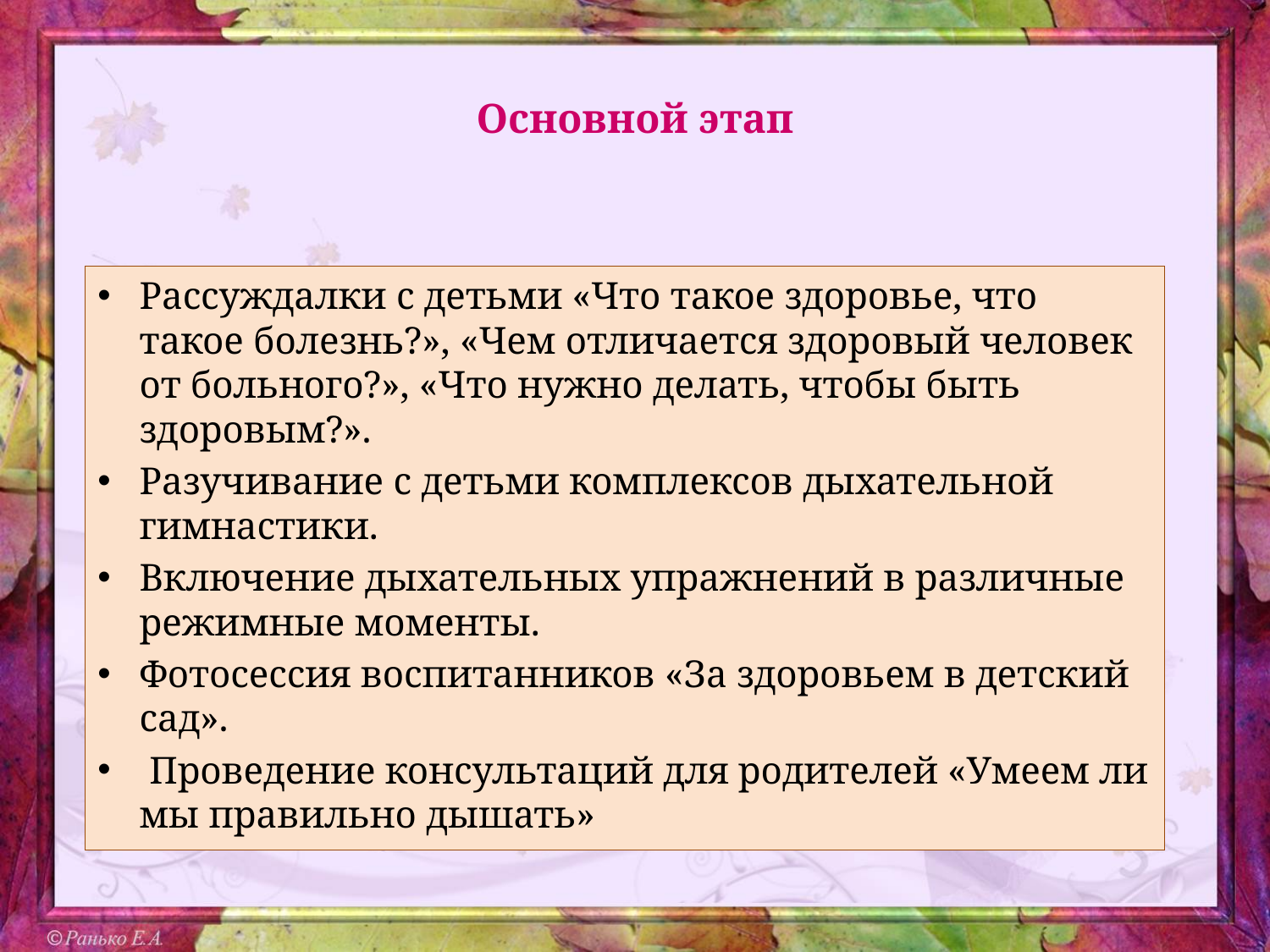

# Основной этап
Рассуждалки с детьми «Что такое здоровье, что такое болезнь?», «Чем отличается здоровый человек от больного?», «Что нужно делать, чтобы быть здоровым?».
Разучивание с детьми комплексов дыхательной гимнастики.
Включение дыхательных упражнений в различные режимные моменты.
Фотосессия воспитанников «За здоровьем в детский сад».
 Проведение консультаций для родителей «Умеем ли мы правильно дышать»